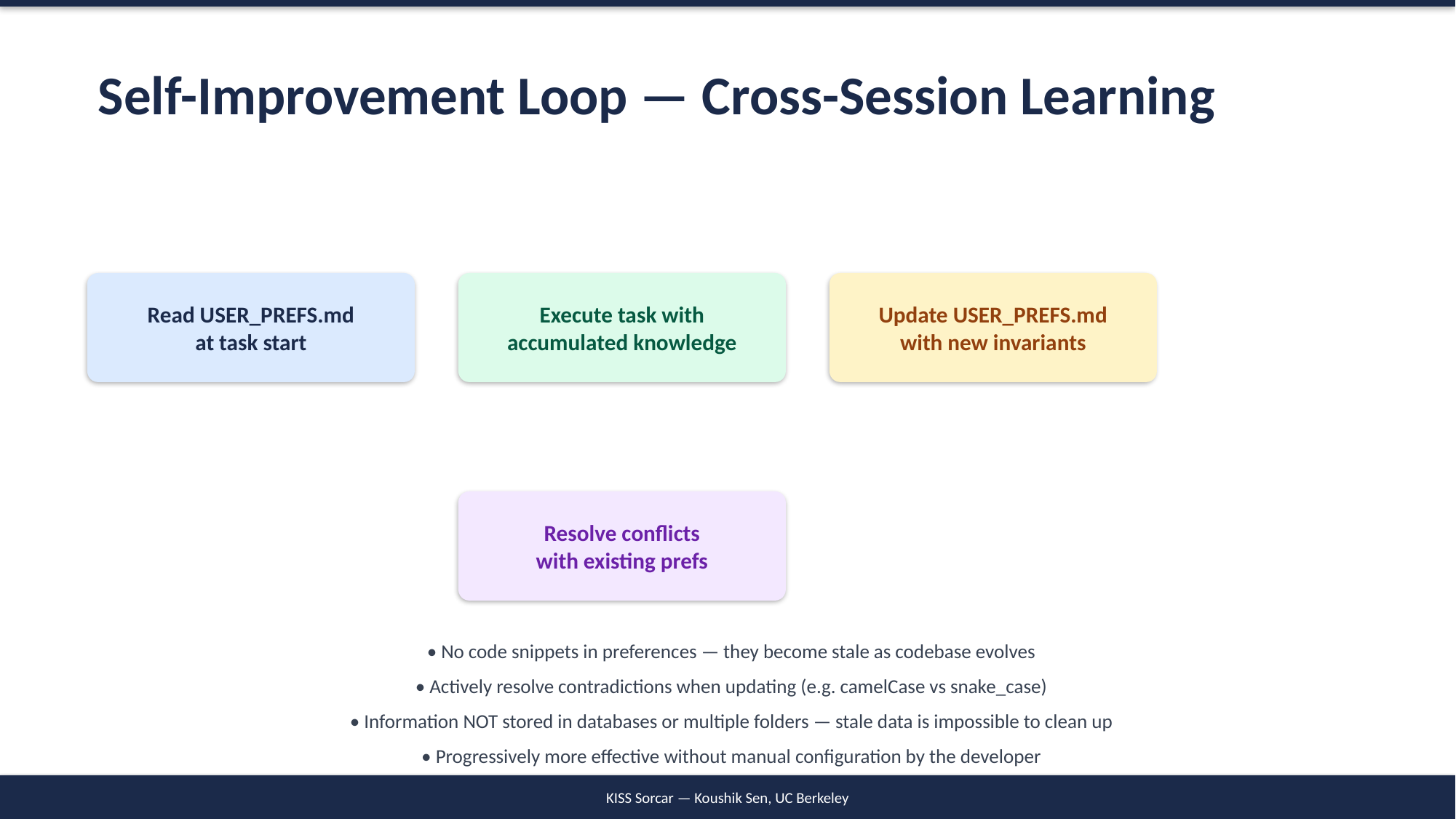

Self-Improvement Loop — Cross-Session Learning
Read USER_PREFS.md
at task start
Execute task with
accumulated knowledge
Update USER_PREFS.md
with new invariants
Resolve conflicts
with existing prefs
• No code snippets in preferences — they become stale as codebase evolves
• Actively resolve contradictions when updating (e.g. camelCase vs snake_case)
• Information NOT stored in databases or multiple folders — stale data is impossible to clean up
• Progressively more effective without manual configuration by the developer
KISS Sorcar — Koushik Sen, UC Berkeley